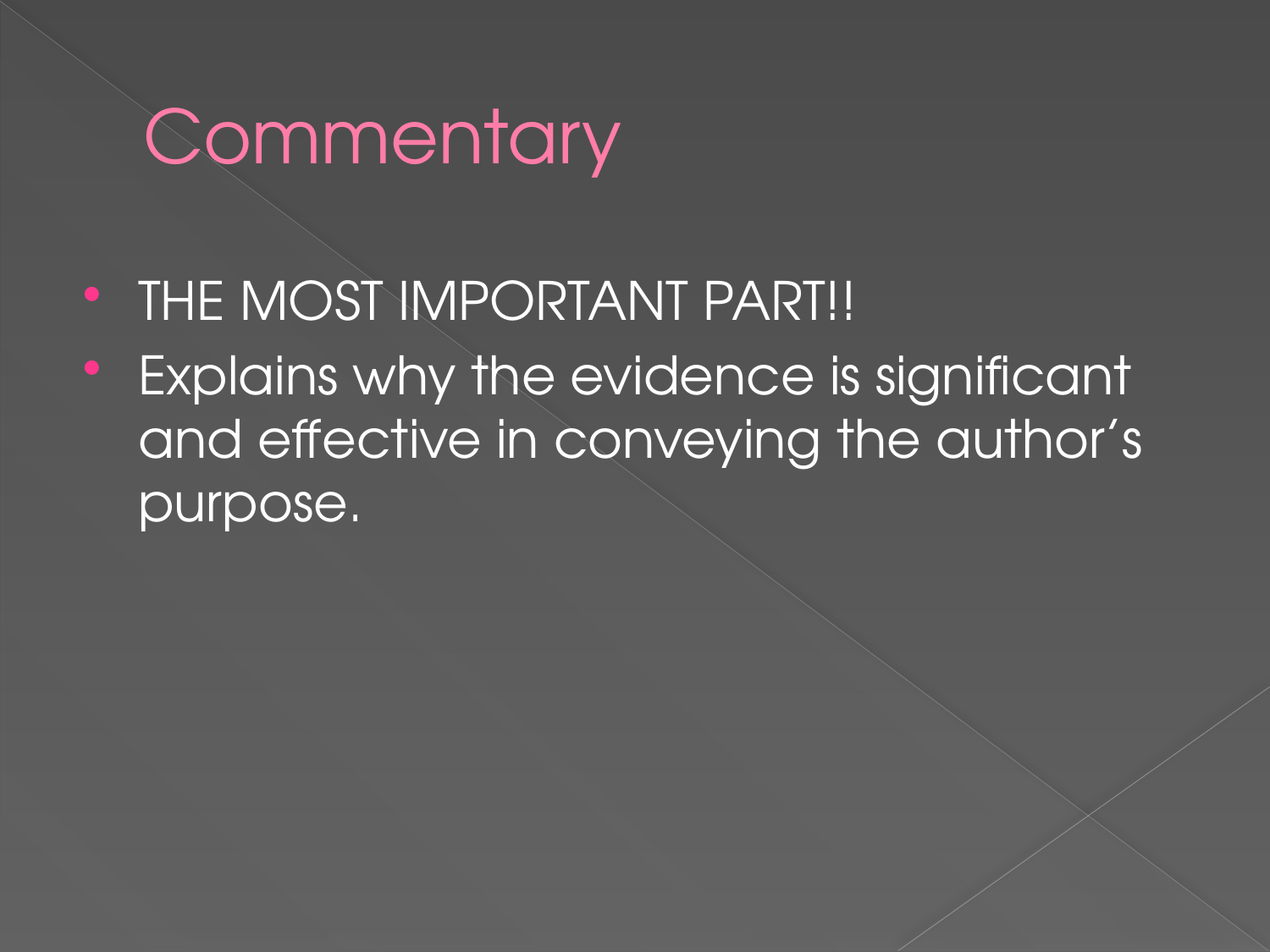

# Commentary
THE MOST IMPORTANT PART!!
Explains why the evidence is significant and effective in conveying the author’s purpose.